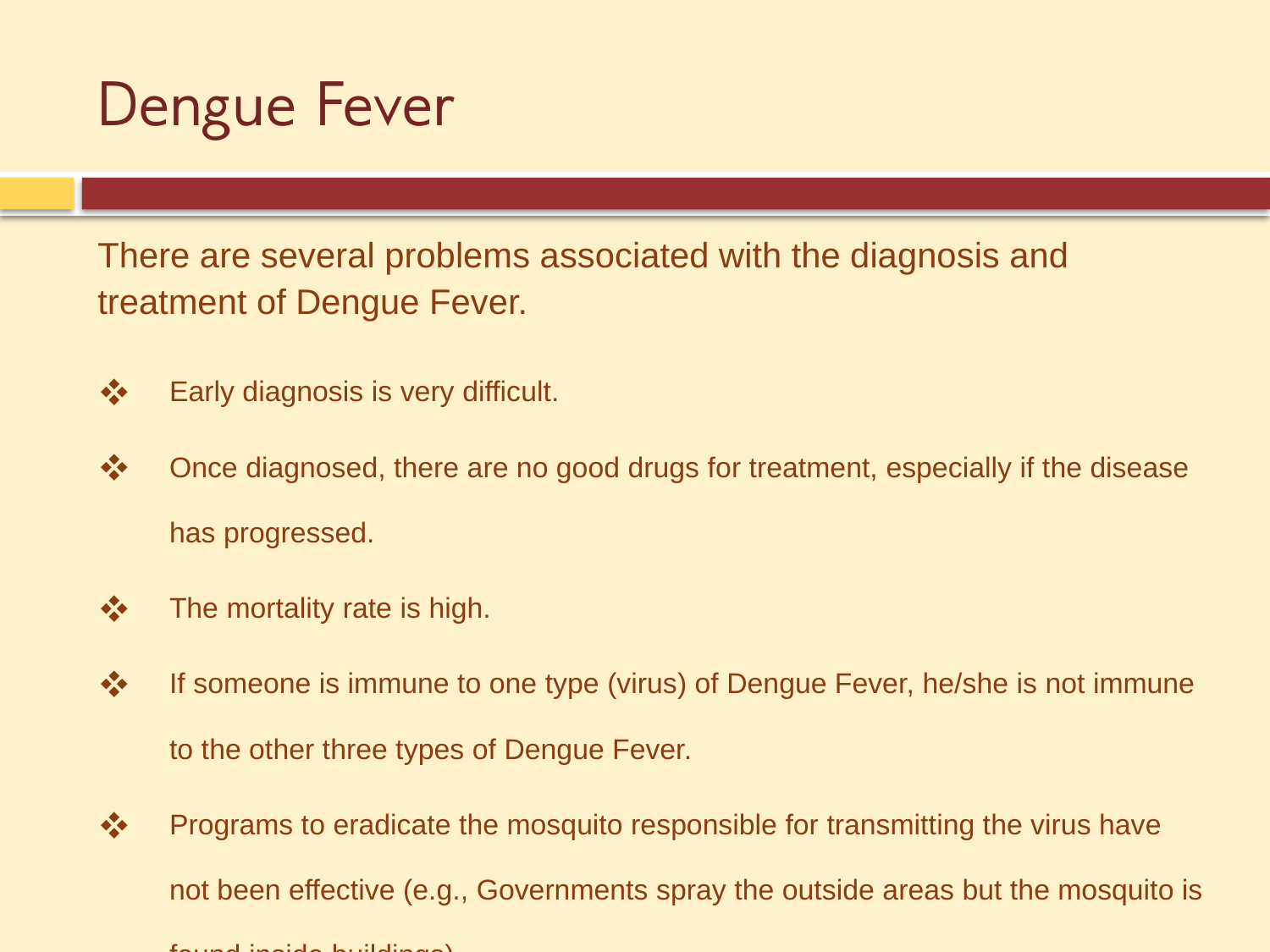

# Dengue Fever
There are several problems associated with the diagnosis and treatment of Dengue Fever.

Early diagnosis is very difficult.
Once diagnosed, there are no good drugs for treatment, especially if the disease has progressed.
The mortality rate is high.
If someone is immune to one type (virus) of Dengue Fever, he/she is not immune to the other three types of Dengue Fever.
Programs to eradicate the mosquito responsible for transmitting the virus have not been effective (e.g., Governments spray the outside areas but the mosquito is found inside buildings).
In theory, early diagnosis and treatment would decrease the mortality rate.